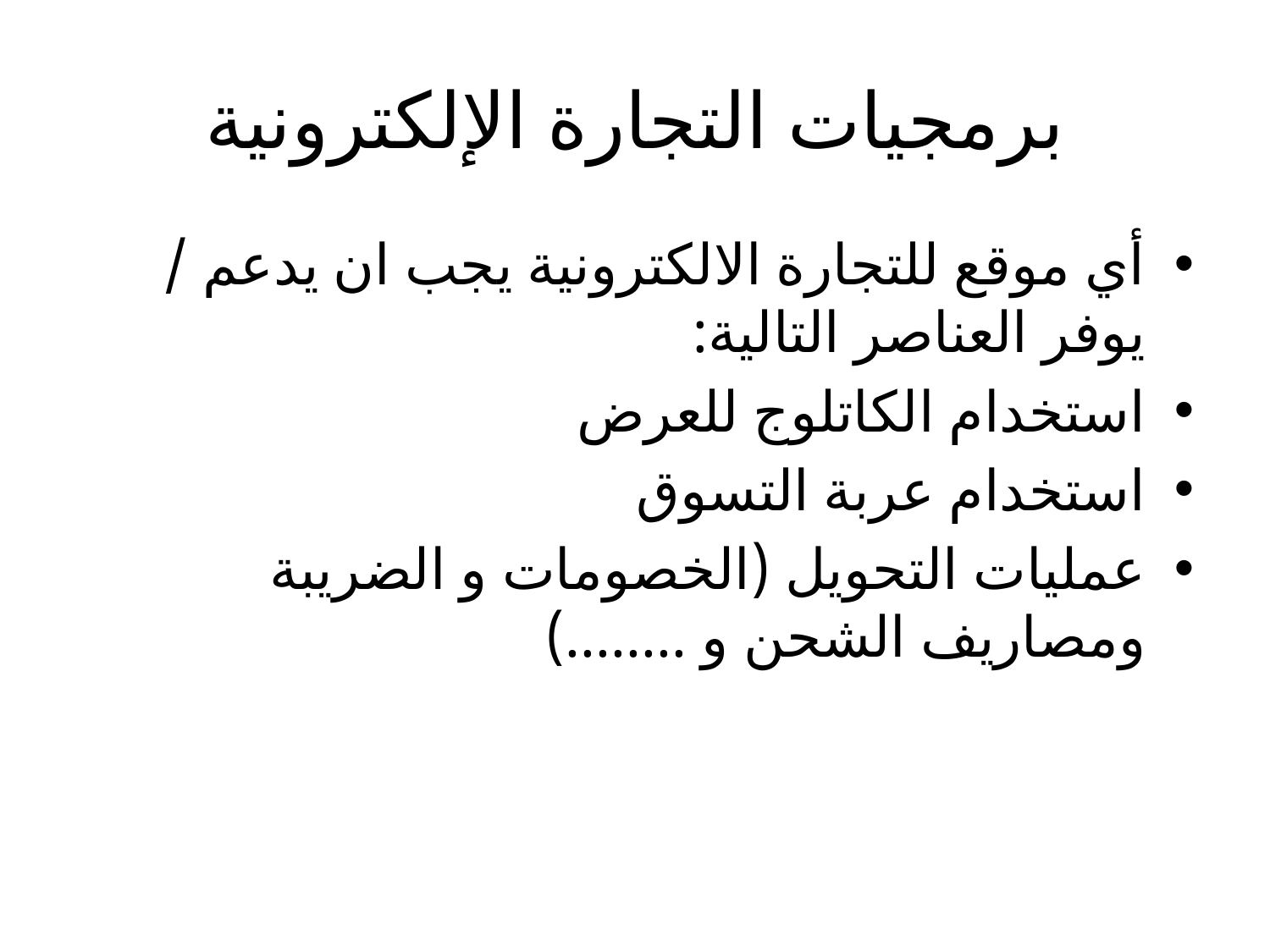

# برمجيات التجارة الإلكترونية
أي موقع للتجارة الالكترونية يجب ان يدعم / يوفر العناصر التالية:
استخدام الكاتلوج للعرض
استخدام عربة التسوق
عمليات التحويل (الخصومات و الضريبة ومصاريف الشحن و ........)